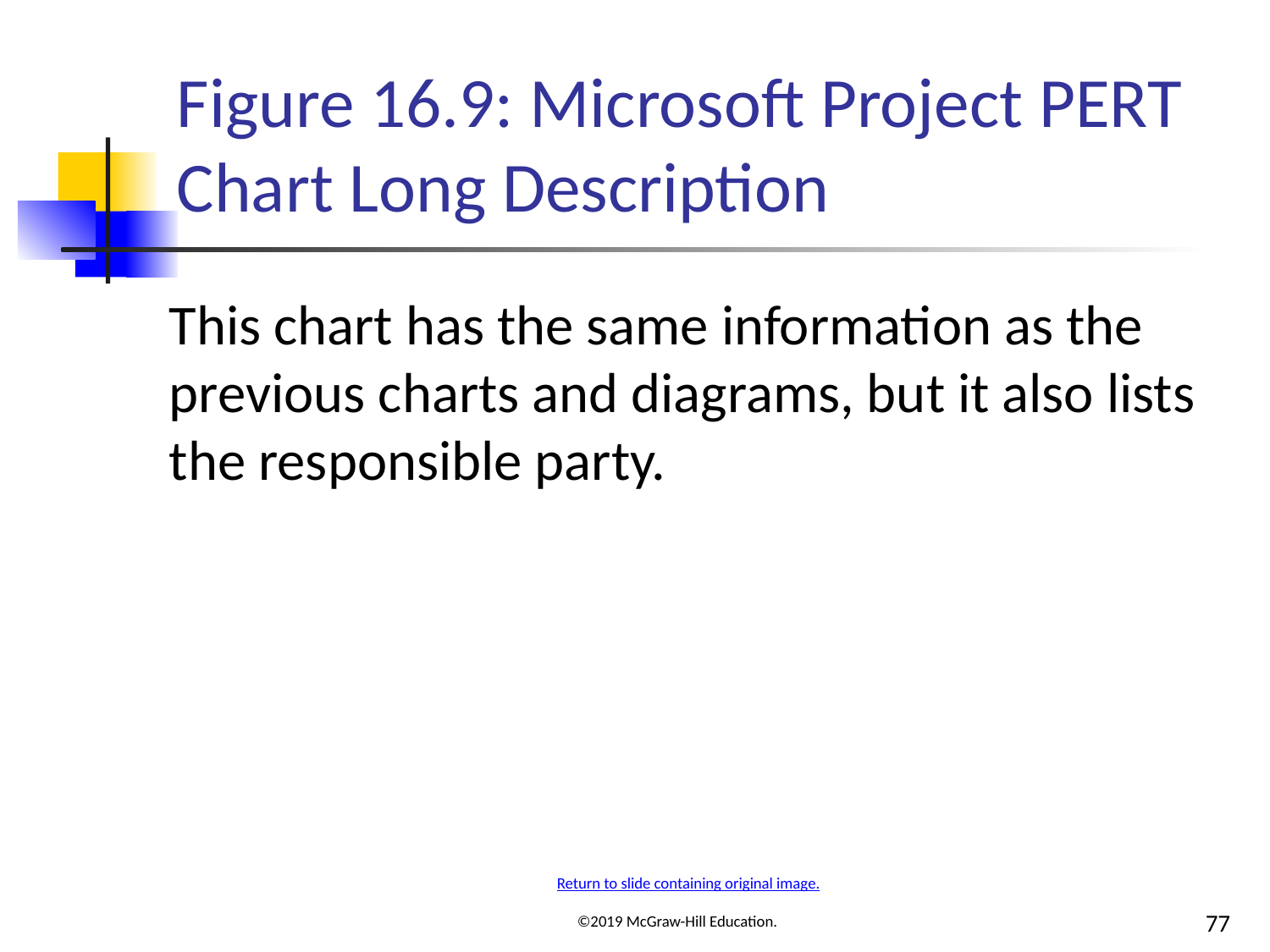

# Figure 16.9: Microsoft Project PERT Chart Long Description
This chart has the same information as the previous charts and diagrams, but it also lists the responsible party.
Return to slide containing original image.